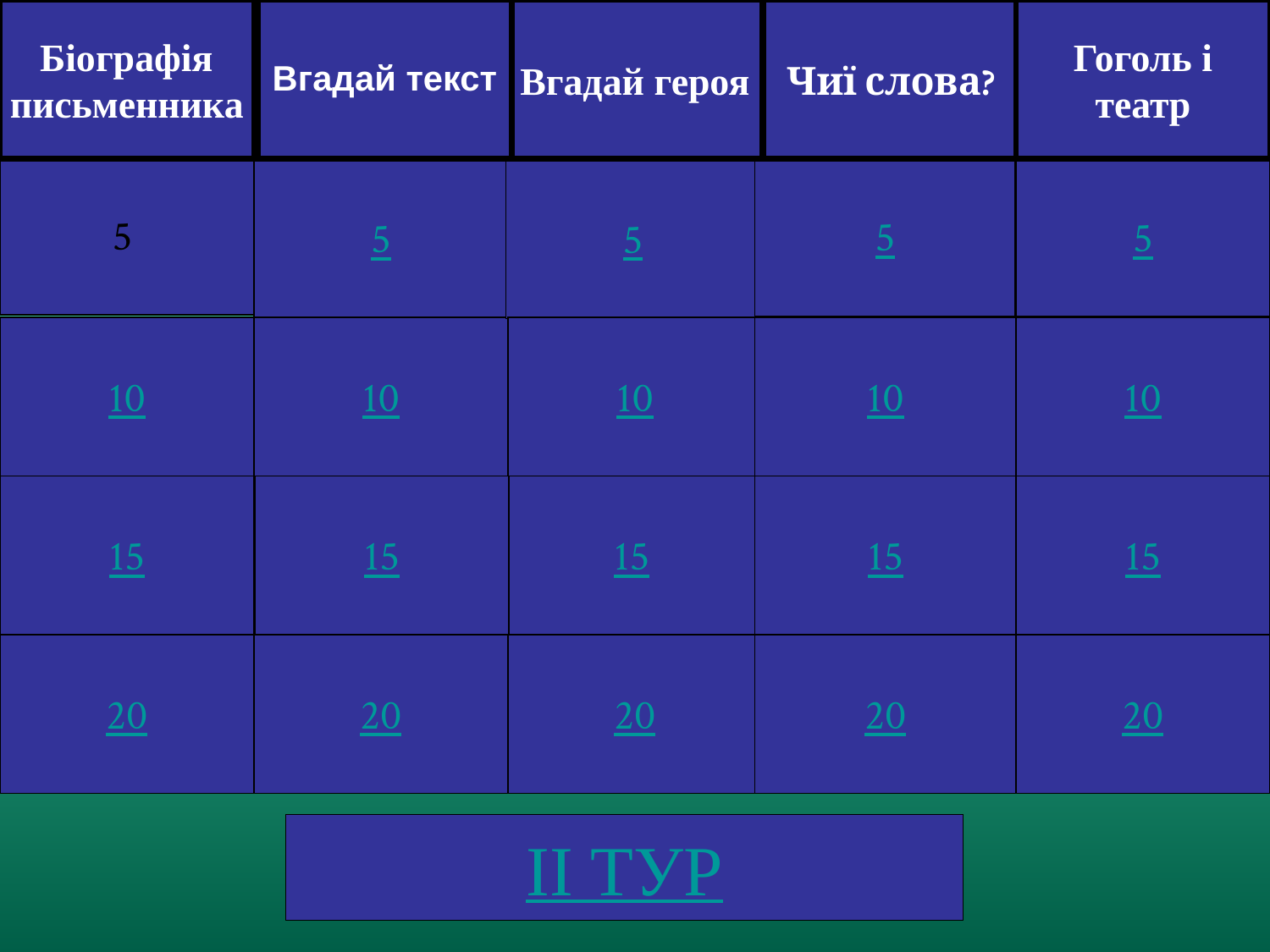

Біографія
письменника

Вгадай текст

Вгадай героя

Чиї слова?

Гоголь і
театр
5
5
5
5
5
10
10
10
10
10
15
15
15
15
15
20
20
20
20
20
II ТУР